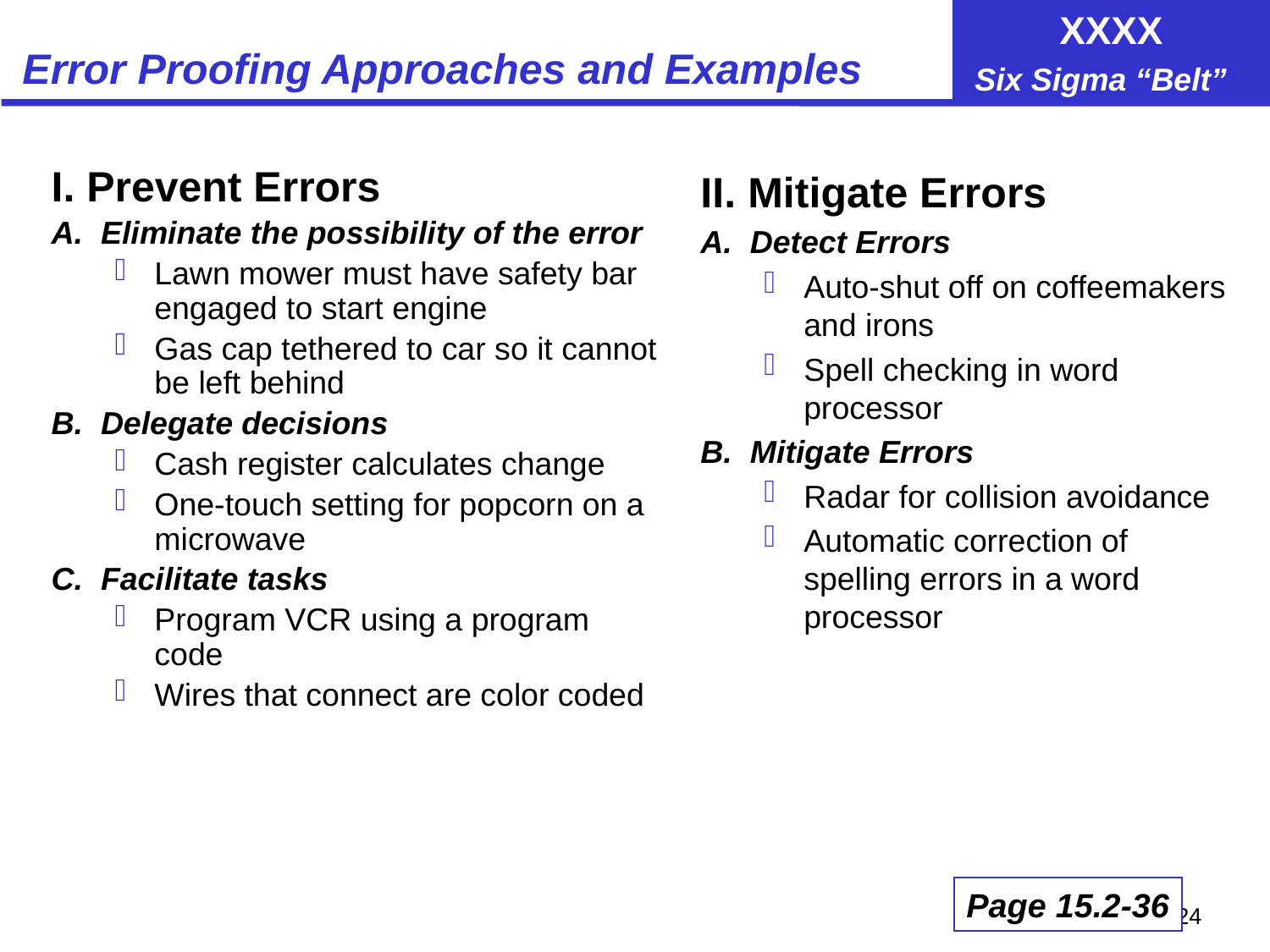

# Error Proofing Approaches and Examples
I. Prevent Errors
A.  Eliminate the possibility of the error
Lawn mower must have safety bar engaged to start engine
Gas cap tethered to car so it cannot be left behind
B.  Delegate decisions
Cash register calculates change
One-touch setting for popcorn on a microwave
C.  Facilitate tasks
Program VCR using a program code
Wires that connect are color coded
II. Mitigate Errors
A.  Detect Errors
Auto-shut off on coffeemakers and irons
Spell checking in word processor
B.  Mitigate Errors
Radar for collision avoidance
Automatic correction of spelling errors in a word processor

Page 15.2-36